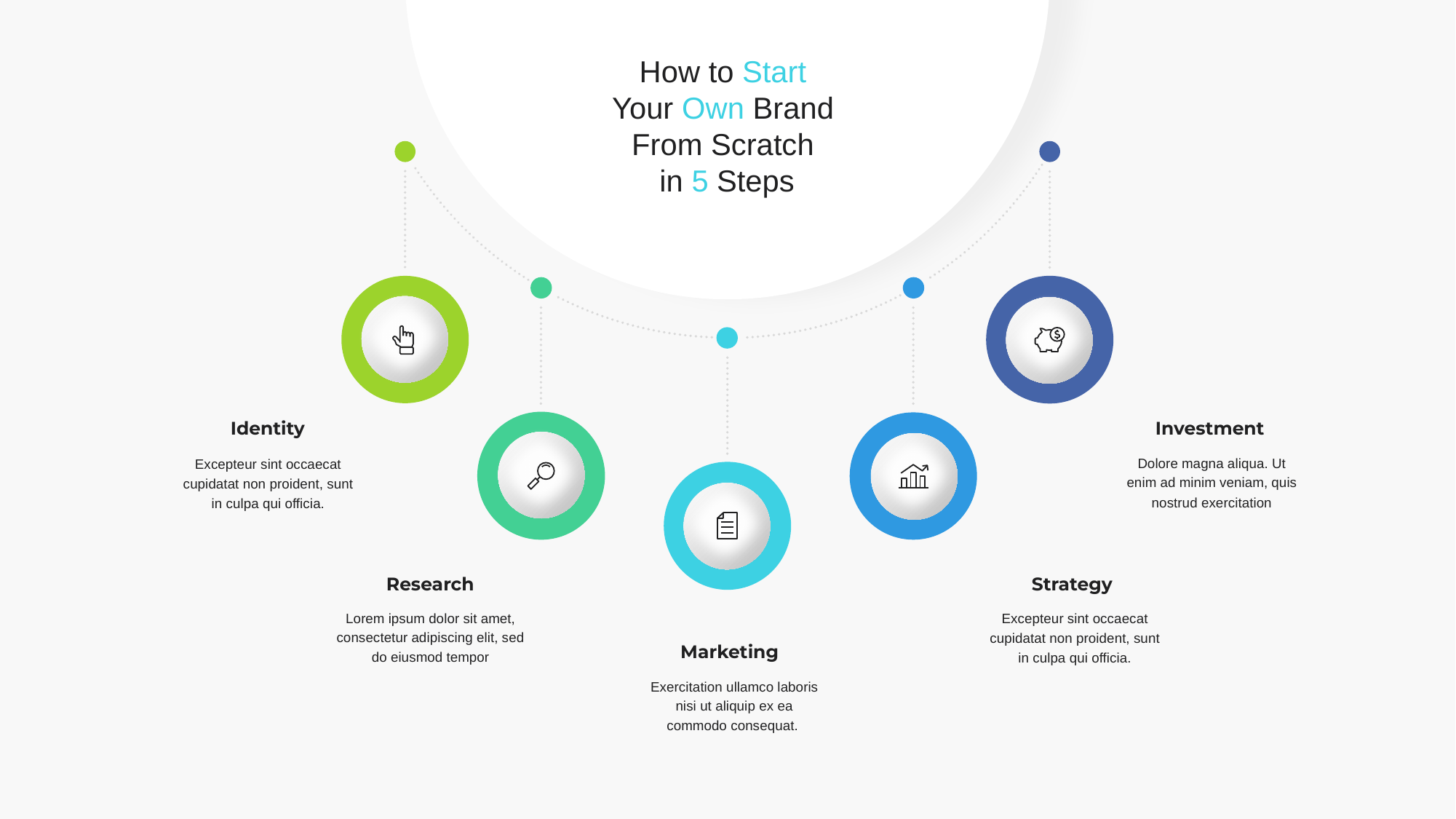

How to Start
Your Own Brand
From Scratch
in 5 Steps

Identity
Excepteur sint occaecat cupidatat non proident, sunt in culpa qui officia.
Investment
Dolore magna aliqua. Ut enim ad minim veniam, quis nostrud exercitation

Research
Lorem ipsum dolor sit amet, consectetur adipiscing elit, sed do eiusmod tempor
Strategy
Excepteur sint occaecat cupidatat non proident, sunt in culpa qui officia.
Marketing
Exercitation ullamco laboris nisi ut aliquip ex ea commodo consequat.